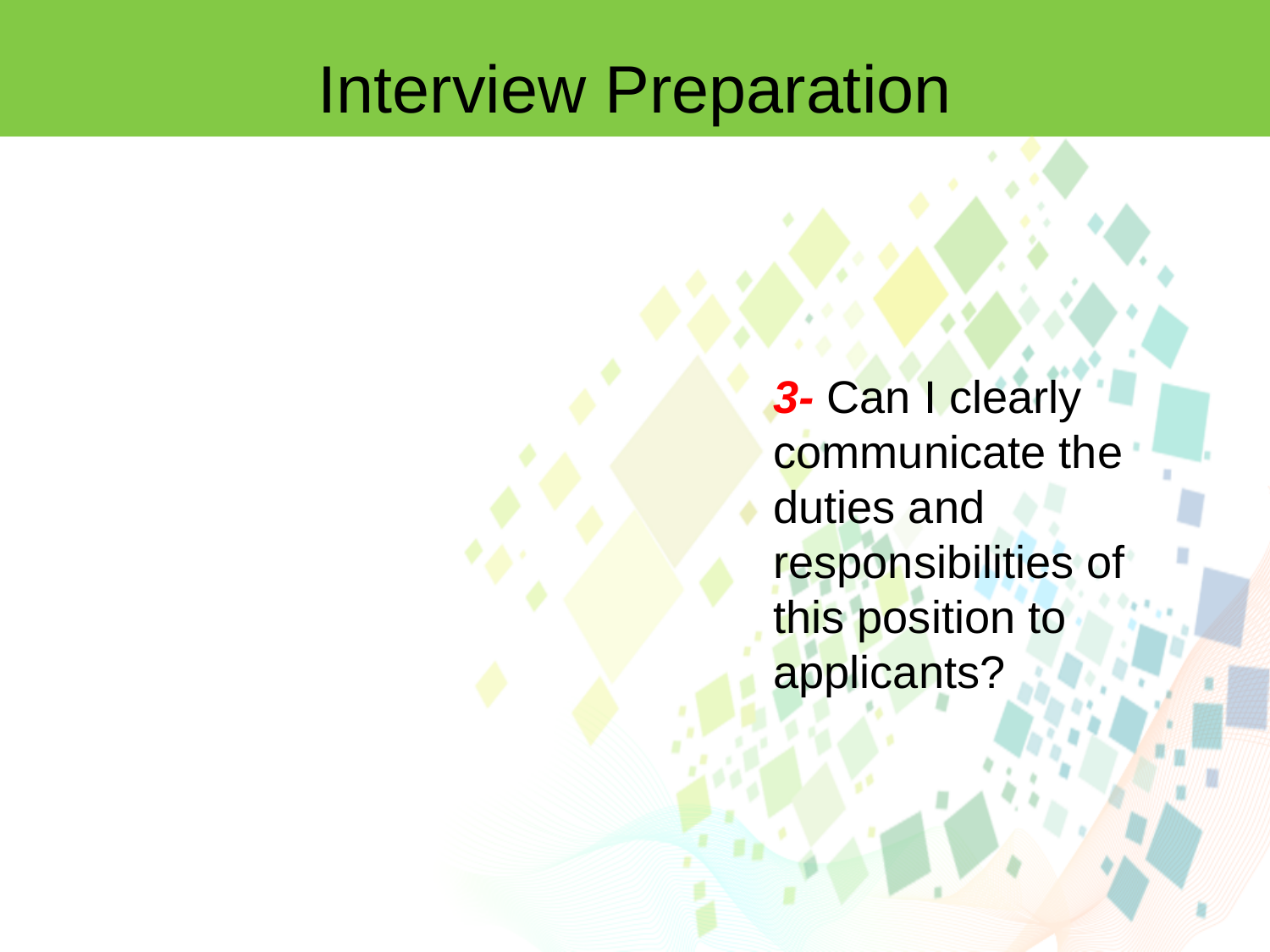

Interview Preparation
3- Can I clearly communicate the duties and responsibilities of this position to applicants?